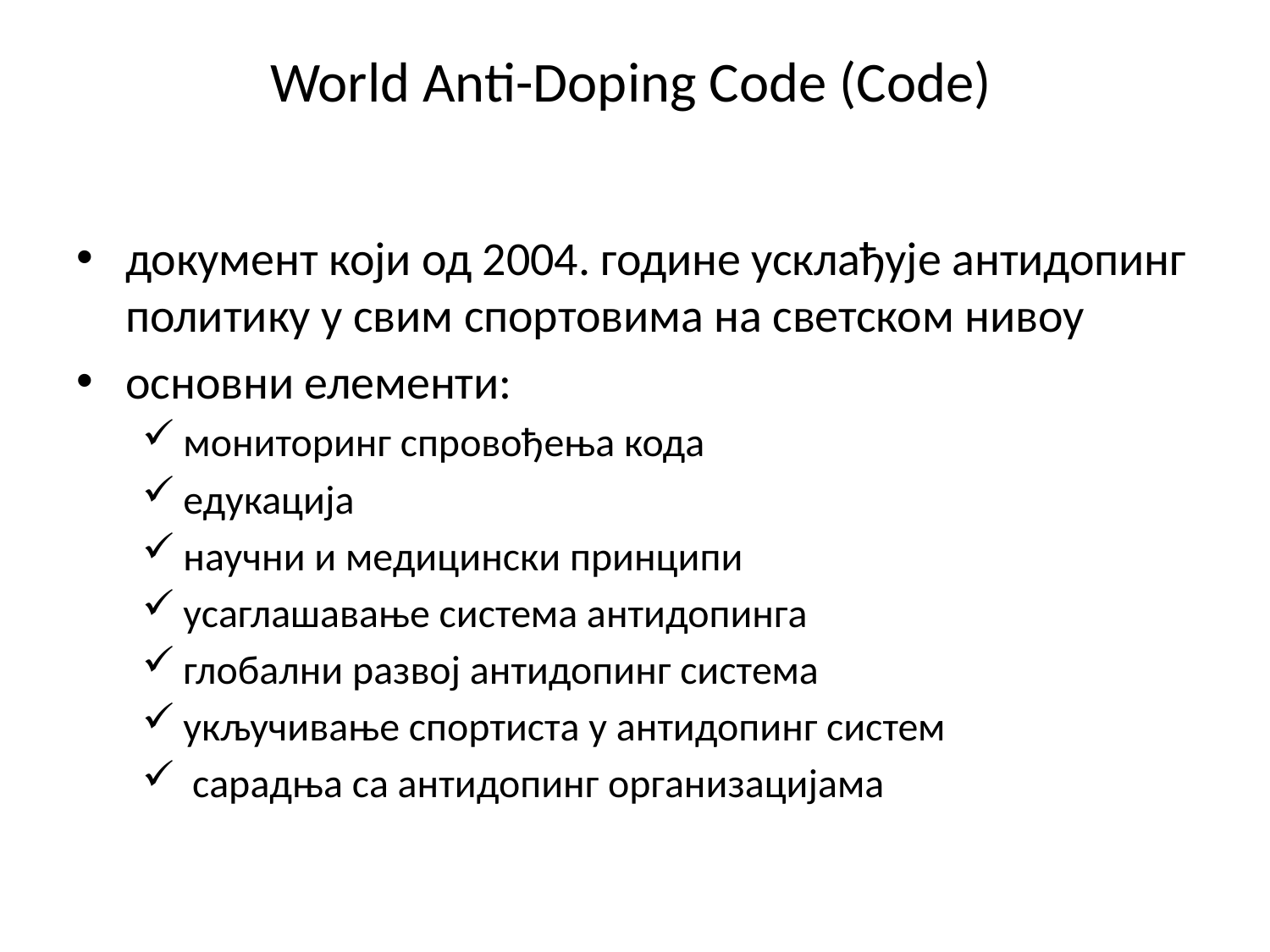

# World Anti-Doping Code (Code)
документ који од 2004. године усклађује антидопинг политику у свим спортовима на светском нивоу
основни елементи:
мониторинг спровођења кода
едукација
научни и медицински принципи
усаглашавање система антидопинга
глобални развој антидопинг система
укључивање спортиста у антидопинг систем
 сарадња са антидопинг организацијама